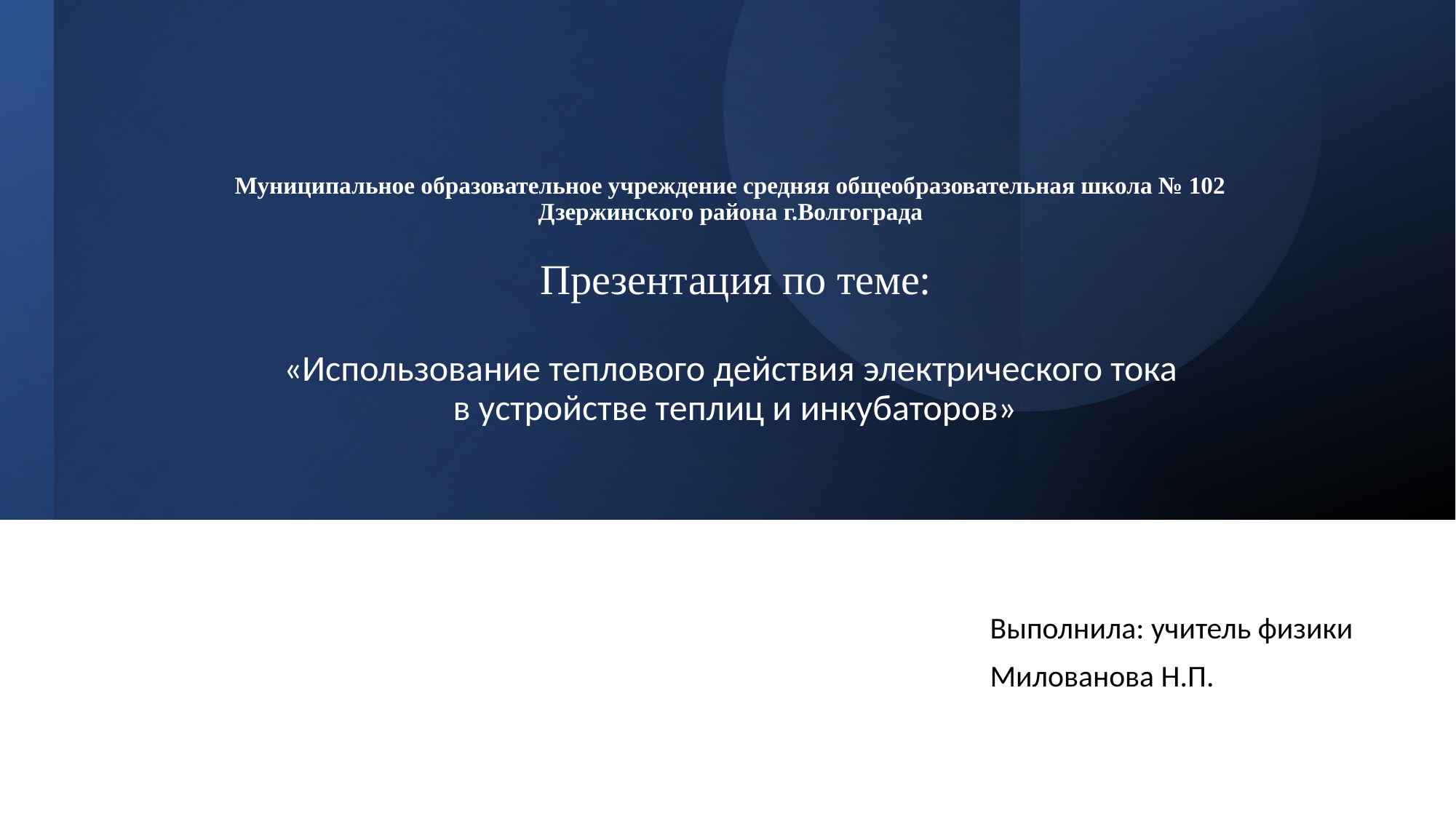

# Муниципальное образовательное учреждение средняя общеобразовательная школа № 102 Дзержинского района г.Волгограда Презентация по теме: «Использование теплового действия электрического тока в устройстве теплиц и инкубаторов»
Выполнила: учитель физики
Милованова Н.П.